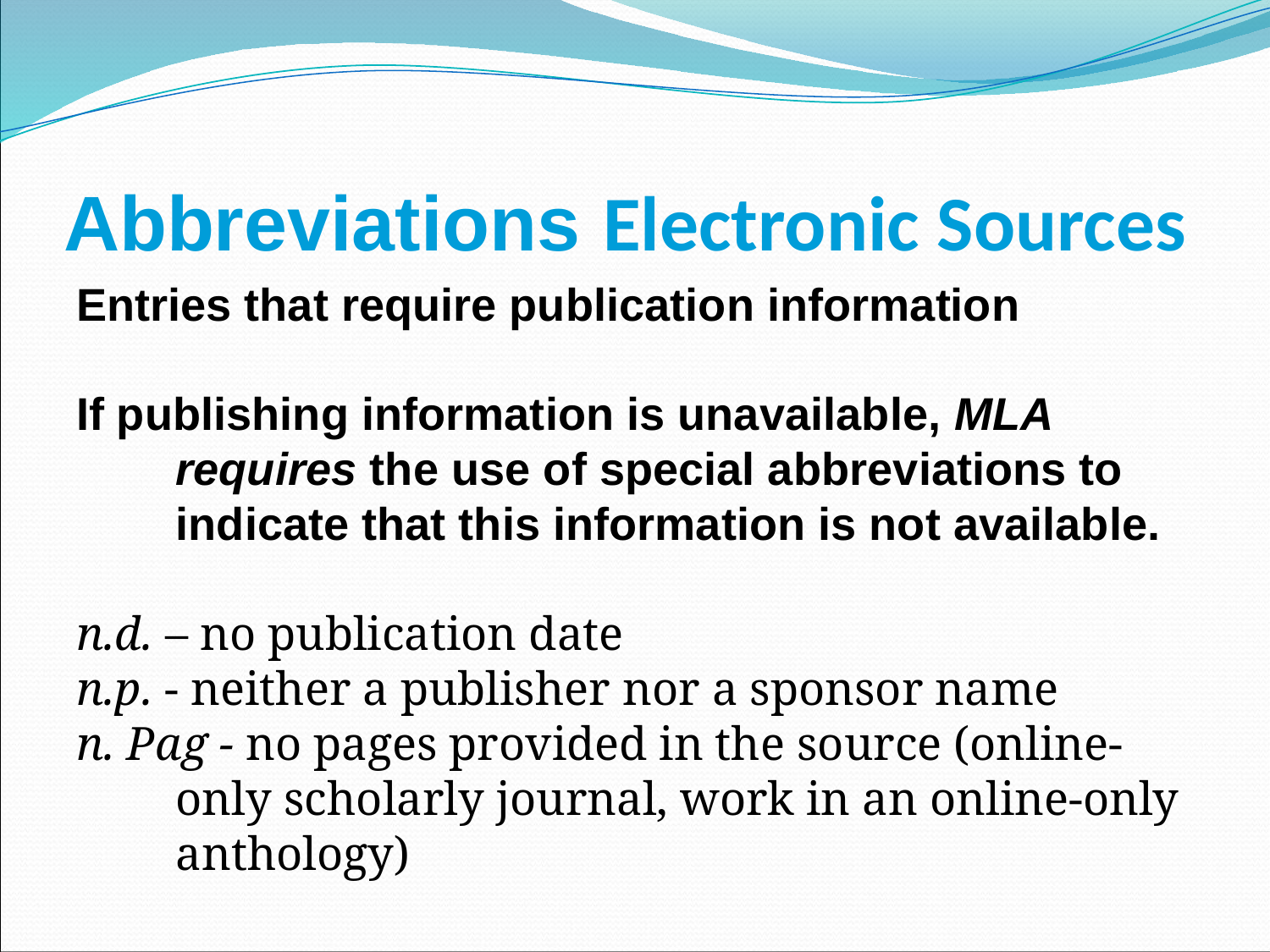

# Abbreviations Electronic Sources
Entries that require publication information

If publishing information is unavailable, MLA requires the use of special abbreviations to indicate that this information is not available.

n.d. – no publication date
n.p. - neither a publisher nor a sponsor name
n. Pag - no pages provided in the source (online-only scholarly journal, work in an online-only anthology)